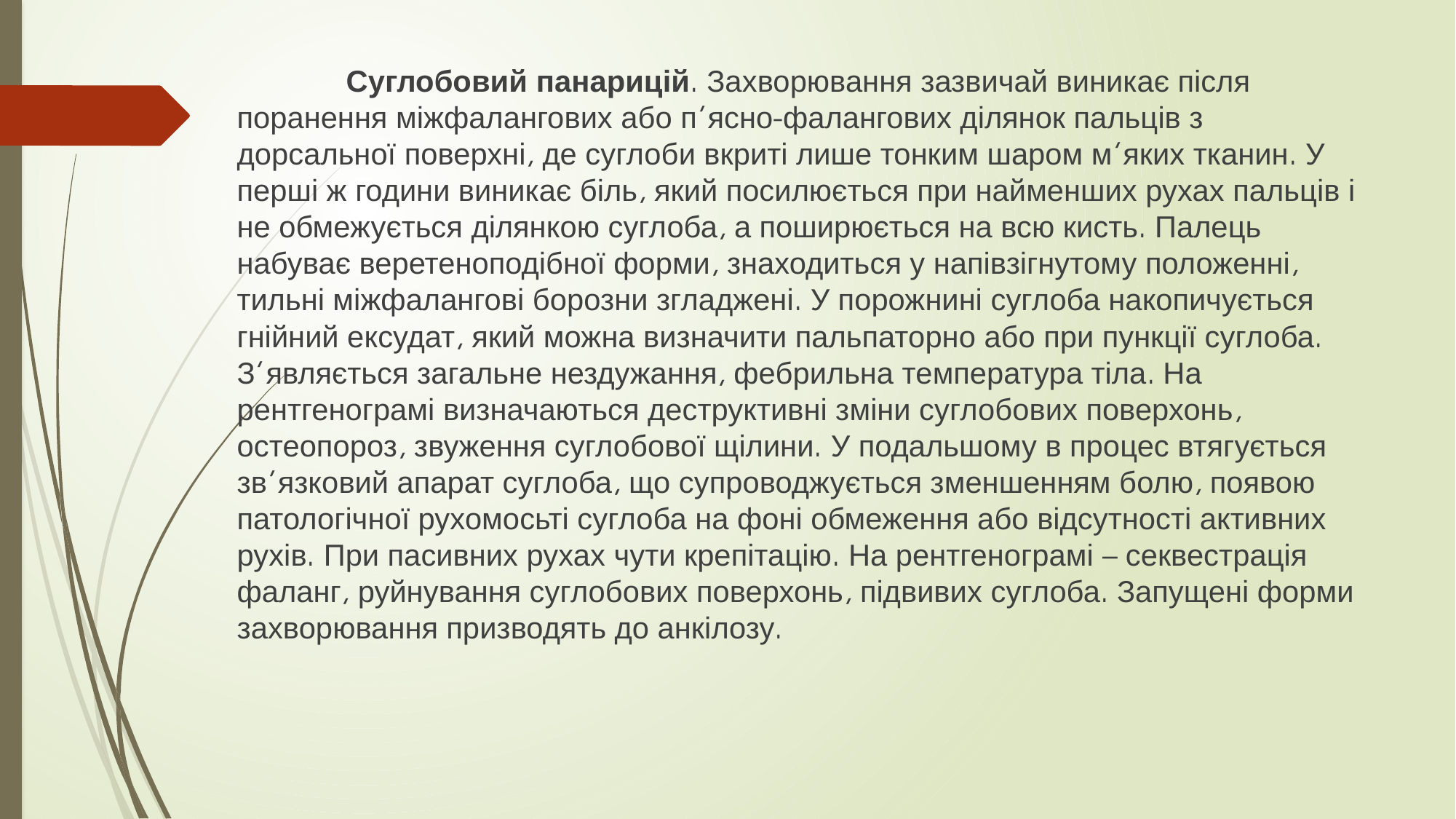

Суглобовий панарицій. Захворювання зазвичай виникає після поранення міжфалангових або п’ясно-фалангових ділянок пальців з дорсальної поверхні, де суглоби вкриті лише тонким шаром м’яких тканин. У перші ж години виникає біль, який посилюється при найменших рухах пальців і не обмежується ділянкою суглоба, а поширюється на всю кисть. Палець набуває веретеноподібної форми, знаходиться у напівзігнутому положенні, тильні міжфалангові борозни згладжені. У порожнині суглоба накопичується гнійний ексудат, який можна визначити пальпаторно або при пункції суглоба. З’являється загальне нездужання, фебрильна температура тіла. На рентгенограмі визначаються деструктивні зміни суглобових поверхонь, остеопороз, звуження суглобової щілини. У подальшому в процес втягується зв’язковий апарат суглоба, що супроводжується зменшенням болю, появою патологічної рухомосьті суглоба на фоні обмеження або відсутності активних рухів. При пасивних рухах чути крепітацію. На рентгенограмі – секвестрація фаланг, руйнування суглобових поверхонь, підвивих суглоба. Запущені форми захворювання призводять до анкілозу.